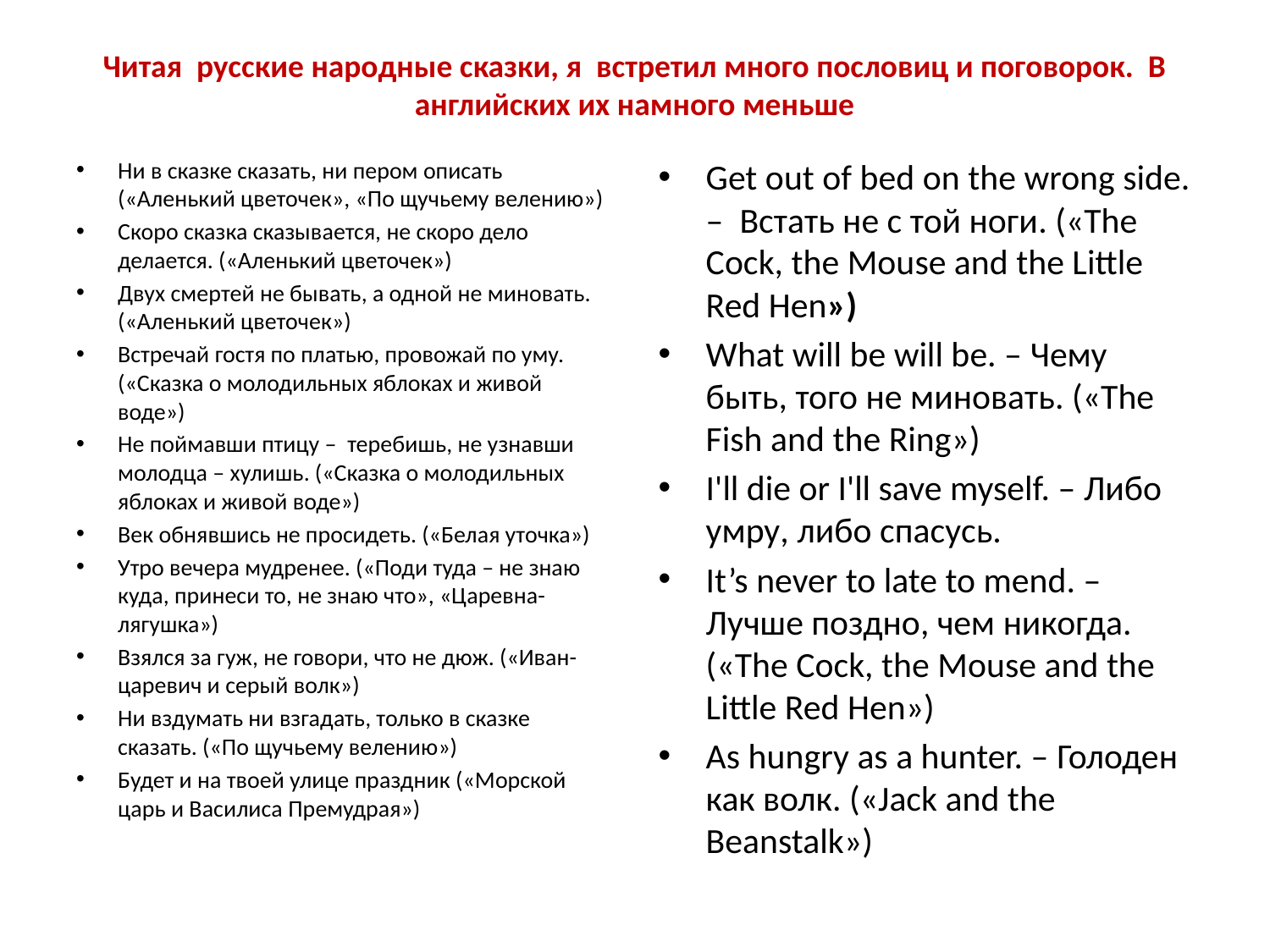

# Читая  русские народные сказки, я  встретил много пословиц и поговорок.  В английских их намного меньше
Ни в сказке сказать, ни пером описать («Аленький цветочек», «По щучьему велению»)
Скоро сказка сказывается, не скоро дело делается. («Аленький цветочек»)
Двух смертей не бывать, а одной не миновать. («Аленький цветочек»)
Встречай гостя по платью, провожай по уму. («Сказка о молодильных яблоках и живой воде»)
Не поймавши птицу –  теребишь, не узнавши молодца – хулишь. («Сказка о молодильных яблоках и живой воде»)
Век обнявшись не просидеть. («Белая уточка»)
Утро вечера мудренее. («Поди туда – не знаю куда, принеси то, не знаю что», «Царевна-лягушка»)
Взялся за гуж, не говори, что не дюж. («Иван-царевич и серый волк»)
Ни вздумать ни взгадать, только в сказке сказать. («По щучьему велению»)
Будет и на твоей улице праздник («Морской царь и Василиса Премудрая»)

Get out of bed on the wrong side. –  Встать не с той ноги. («The Cock, the Mouse and the Little Red Hen»)
What will be will be. – Чему быть, того не миновать. («The Fish and the Ring»)
I'll die or I'll save myself. – Либо умру, либо спасусь.
It’s never to late to mend. – Лучше поздно, чем никогда. («The Cock, the Mouse and the Little Red Hen»)
As hungry as a hunter. – Голоден как волк. («Jack and the Beanstalk»)